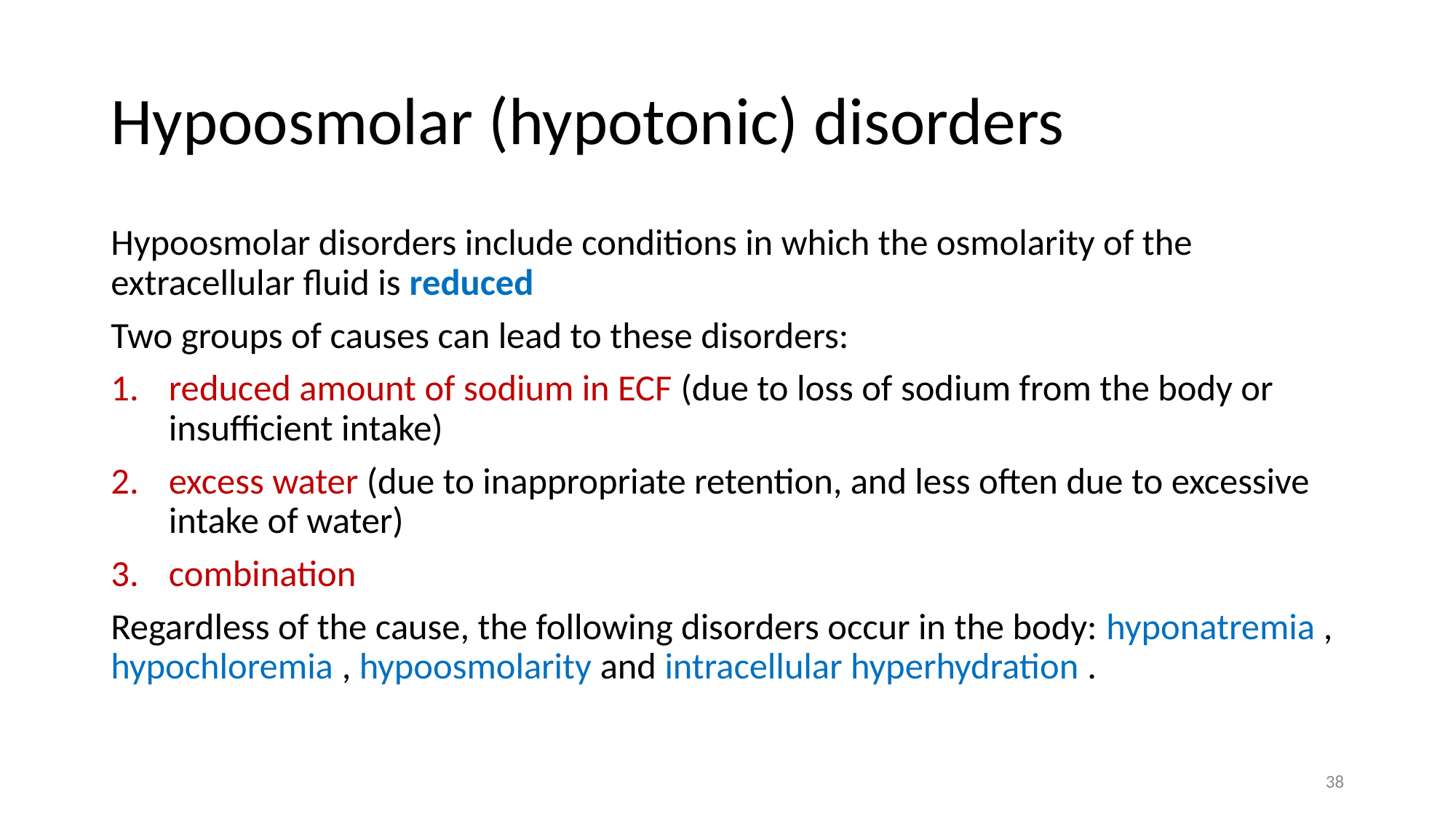

# Hypoosmolar (hypotonic) disorders
Hypoosmolar disorders include conditions in which the osmolarity of the extracellular fluid is reduced
Two groups of causes can lead to these disorders:
reduced amount of sodium in ECF (due to loss of sodium from the body or insufficient intake)
excess water (due to inappropriate retention, and less often due to excessive intake of water)
combination
Regardless of the cause, the following disorders occur in the body: hyponatremia , hypochloremia , hypoosmolarity and intracellular hyperhydration .
38